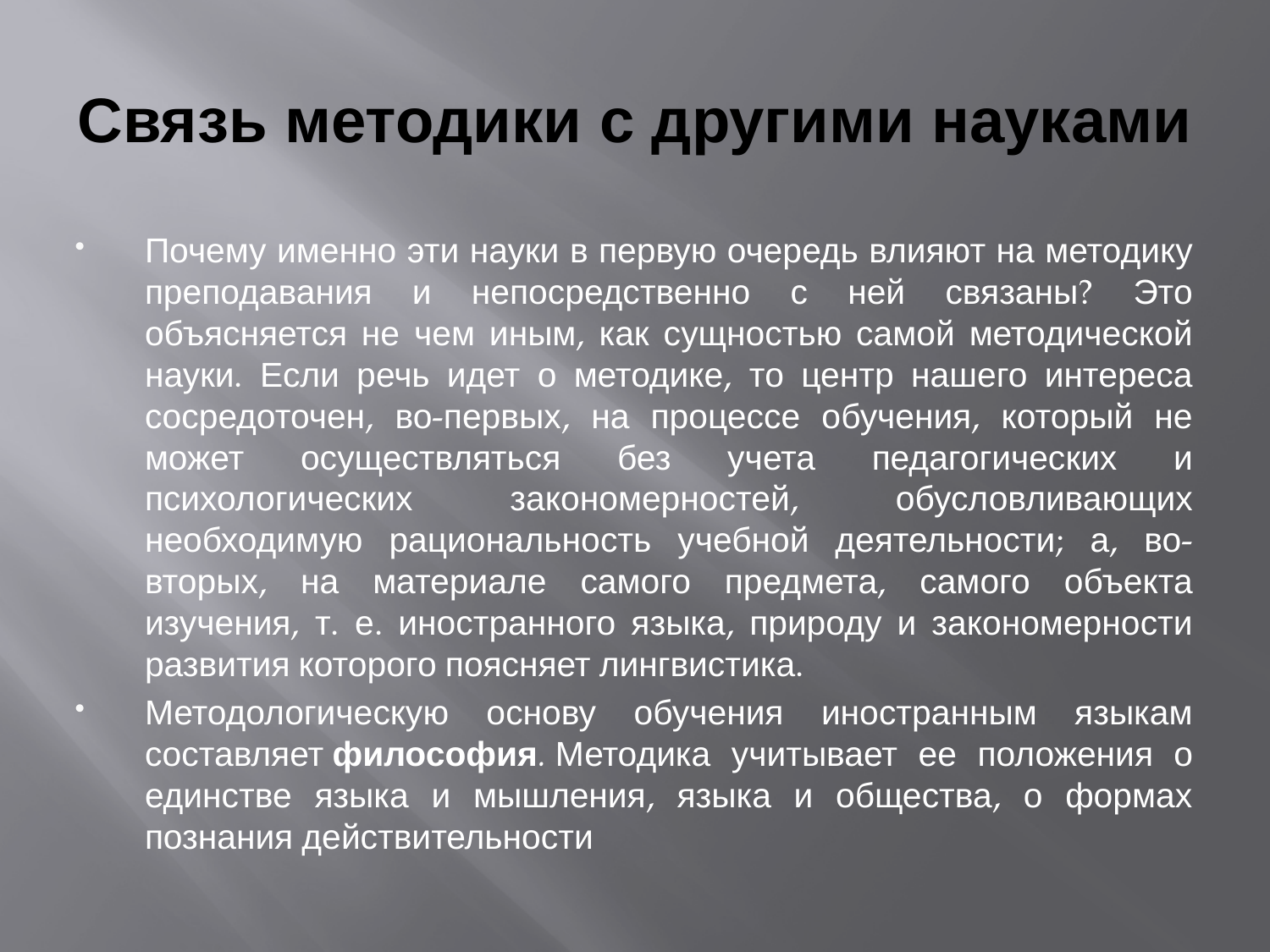

# Связь методики с другими науками
Почему именно эти науки в первую очередь влияют на методику преподавания и непосредственно с ней связаны? Это объясняется не чем иным, как сущностью самой методической науки. Если речь идет о методике, то центр нашего интереса сосредоточен, во-первых, на процессе обучения, который не может осуществляться без учета педагогических и психологических закономерностей, обусловливающих необходимую рациональность учебной деятельности; а, во-вторых, на материале самого предмета, самого объекта изучения, т. е. иностранного языка, природу и закономерности развития которого поясняет лингвистика.
Методологическую основу обучения иностранным языкам составляет философия. Методика учитывает ее положения о единстве языка и мышления, языка и общества, о формах познания действительности